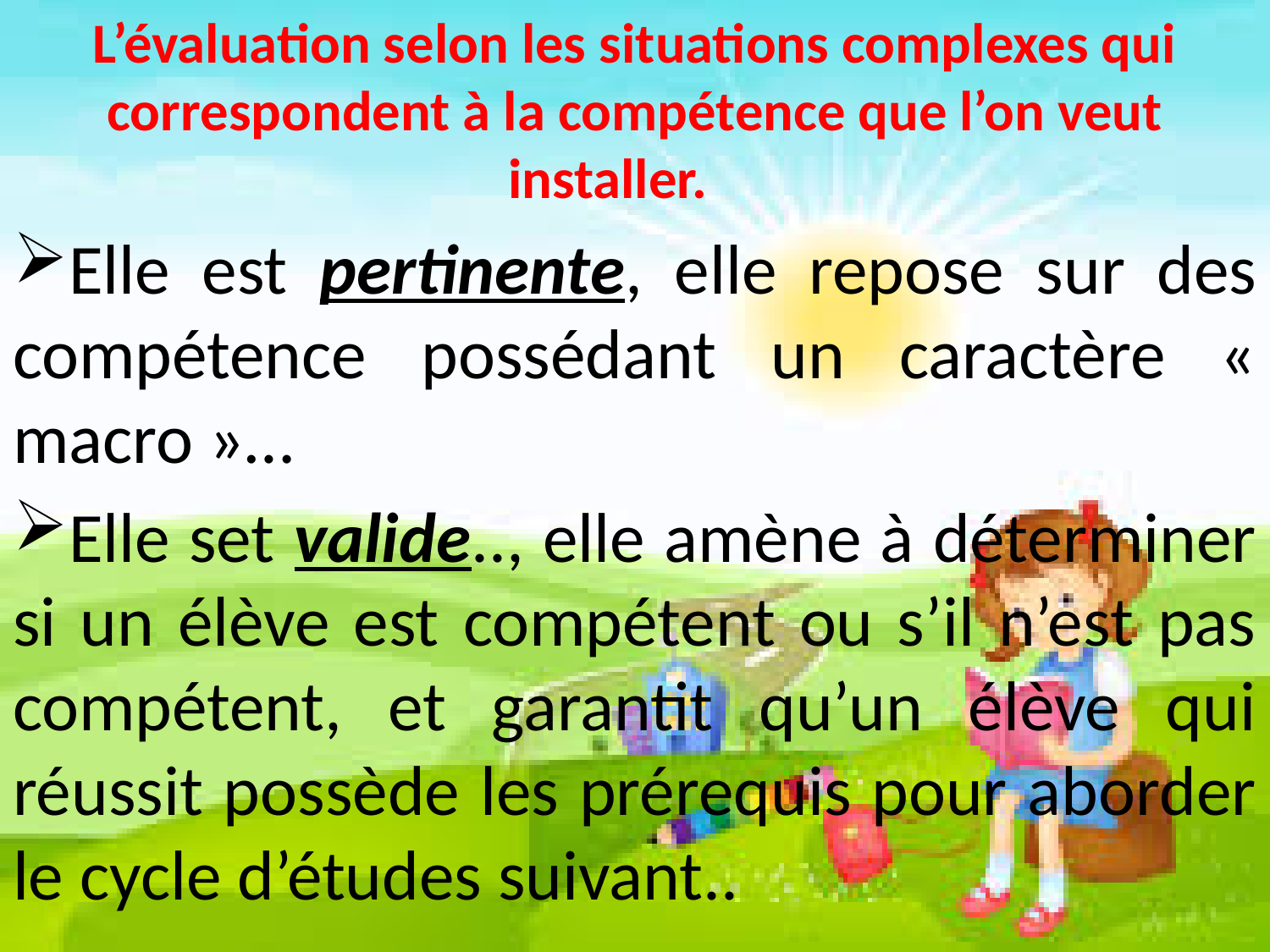

L’évaluation selon les situations complexes qui correspondent à la compétence que l’on veut installer.
Elle est pertinente, elle repose sur des compétence possédant un caractère « macro »…
Elle set valide.., elle amène à déterminer si un élève est compétent ou s’il n’est pas compétent, et garantit qu’un élève qui réussit possède les prérequis pour aborder le cycle d’études suivant..